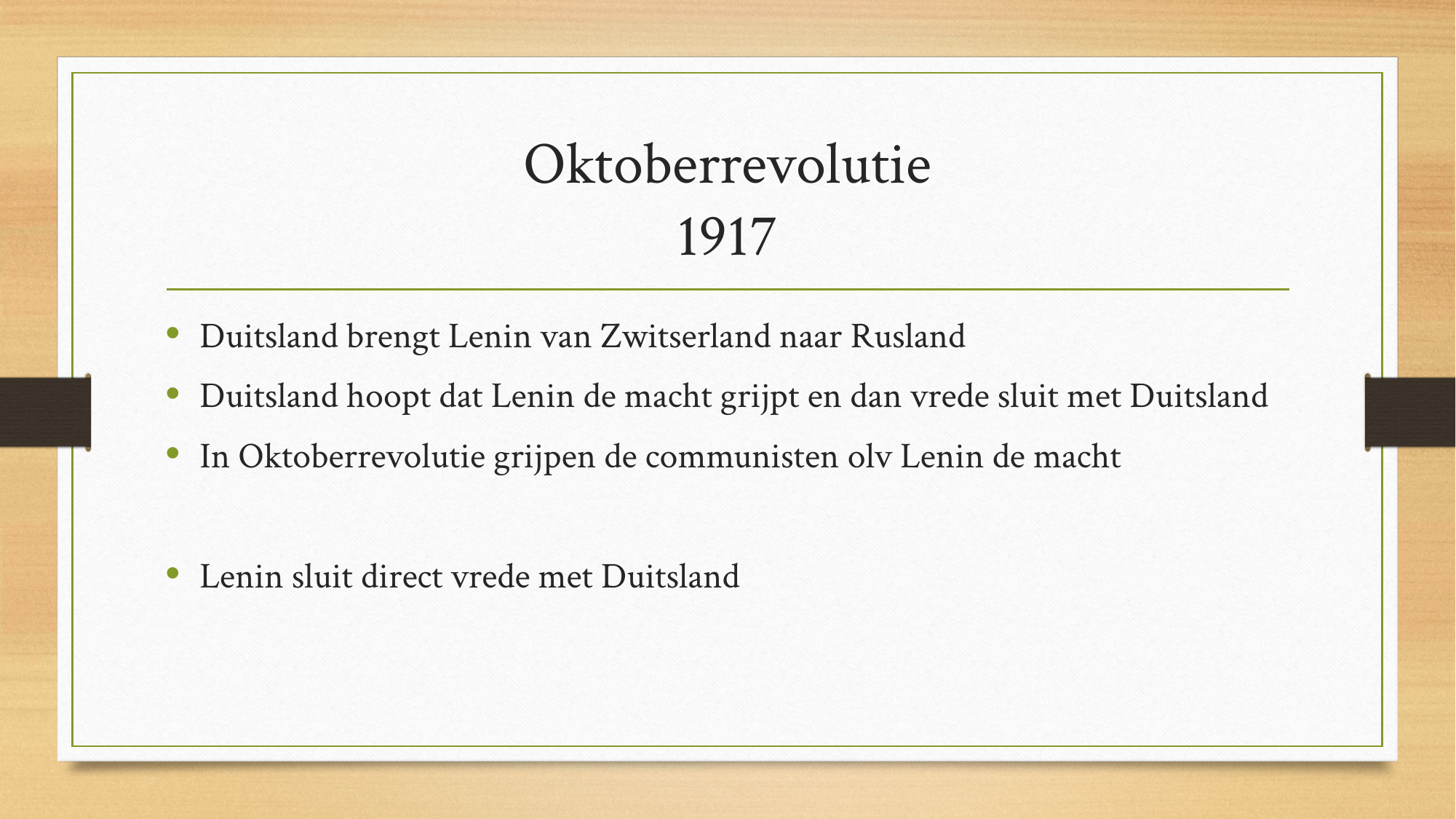

# Oktoberrevolutie 1917
Duitsland brengt Lenin van Zwitserland naar Rusland
Duitsland hoopt dat Lenin de macht grijpt en dan vrede sluit met Duitsland
In Oktoberrevolutie grijpen de communisten olv Lenin de macht

Lenin sluit direct vrede met Duitsland